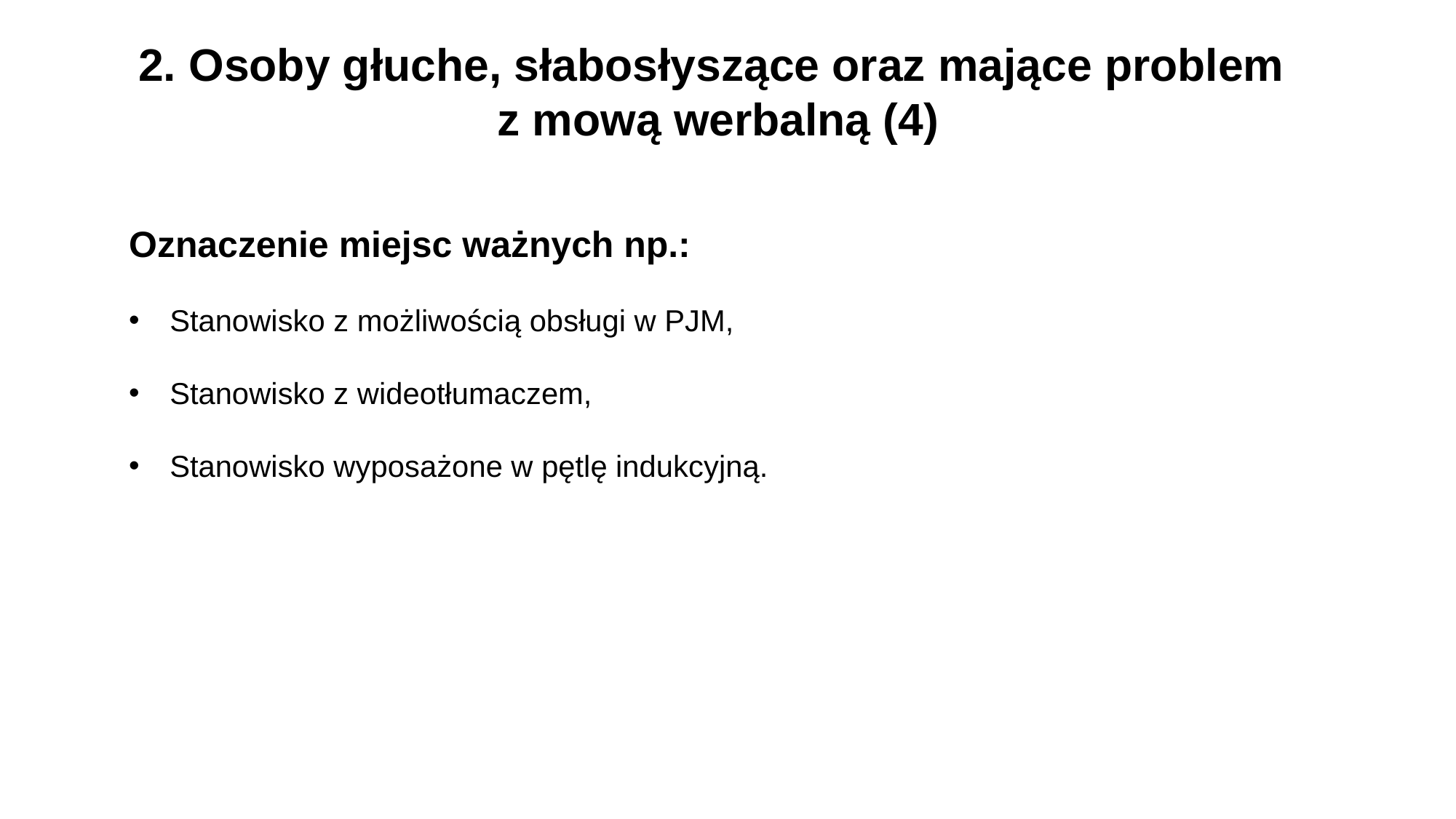

2. Osoby głuche, słabosłyszące oraz mające problem
z mową werbalną (4)
Oznaczenie miejsc ważnych np.:
Stanowisko z możliwością obsługi w PJM,
Stanowisko z wideotłumaczem,
Stanowisko wyposażone w pętlę indukcyjną.